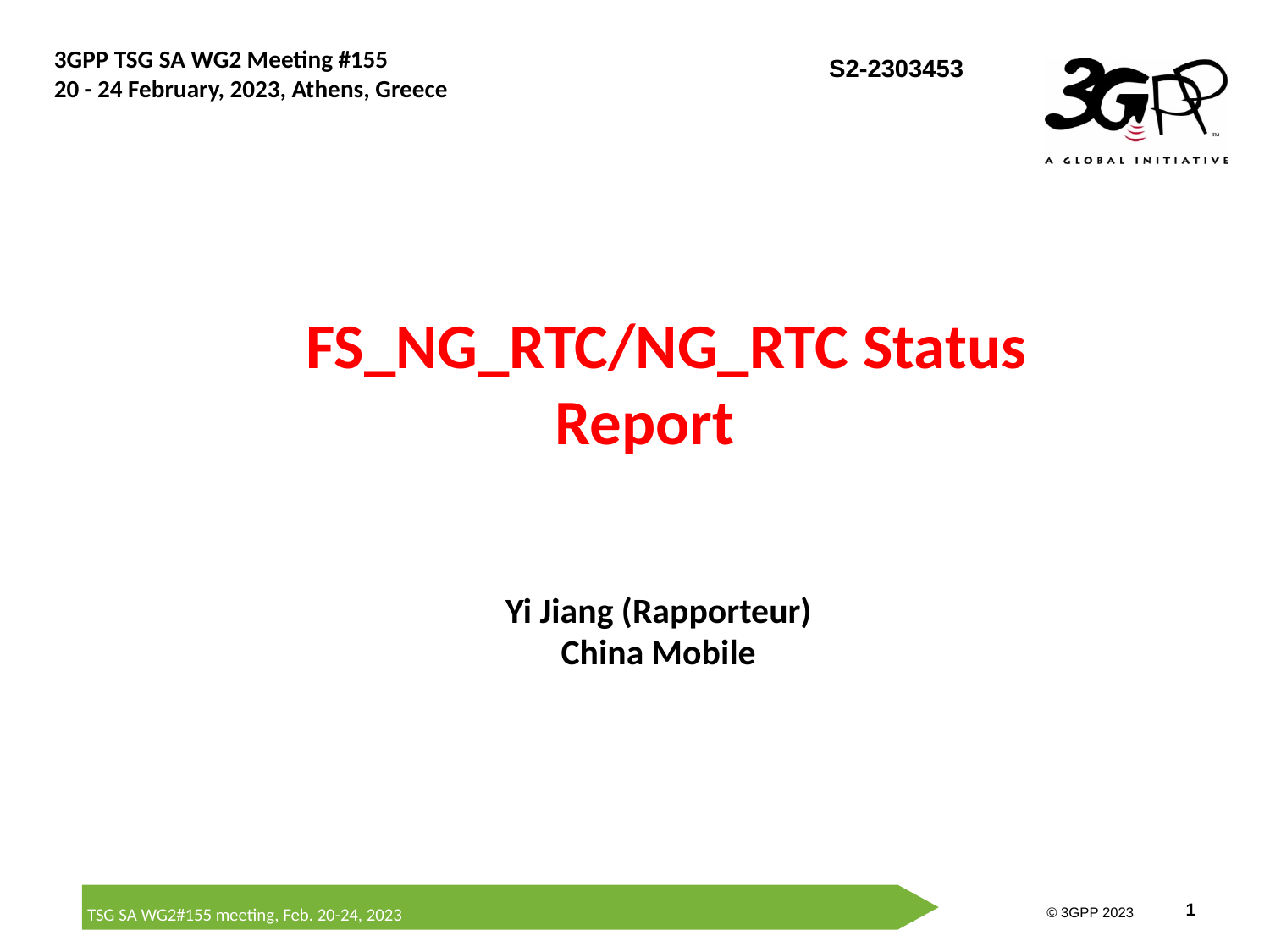

# FS_NG_RTC/NG_RTC Status Report
Yi Jiang (Rapporteur)
China Mobile